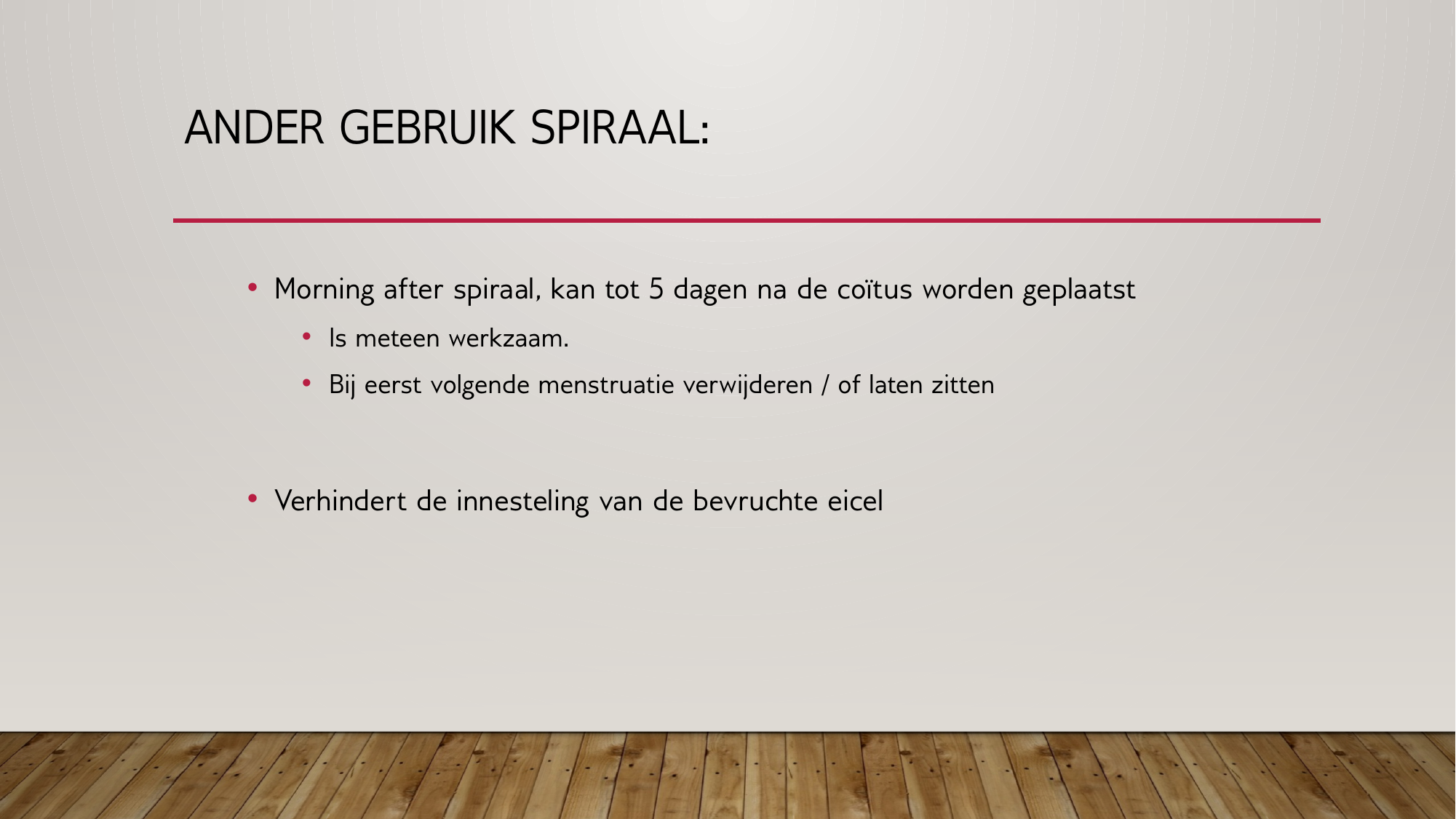

# Ander gebruik spiraal:

Morning after spiraal, kan tot 5 dagen na de coïtus worden geplaatst
Is meteen werkzaam.
Bij eerst volgende menstruatie verwijderen / of laten zitten

Verhindert de innesteling van de bevruchte eicel